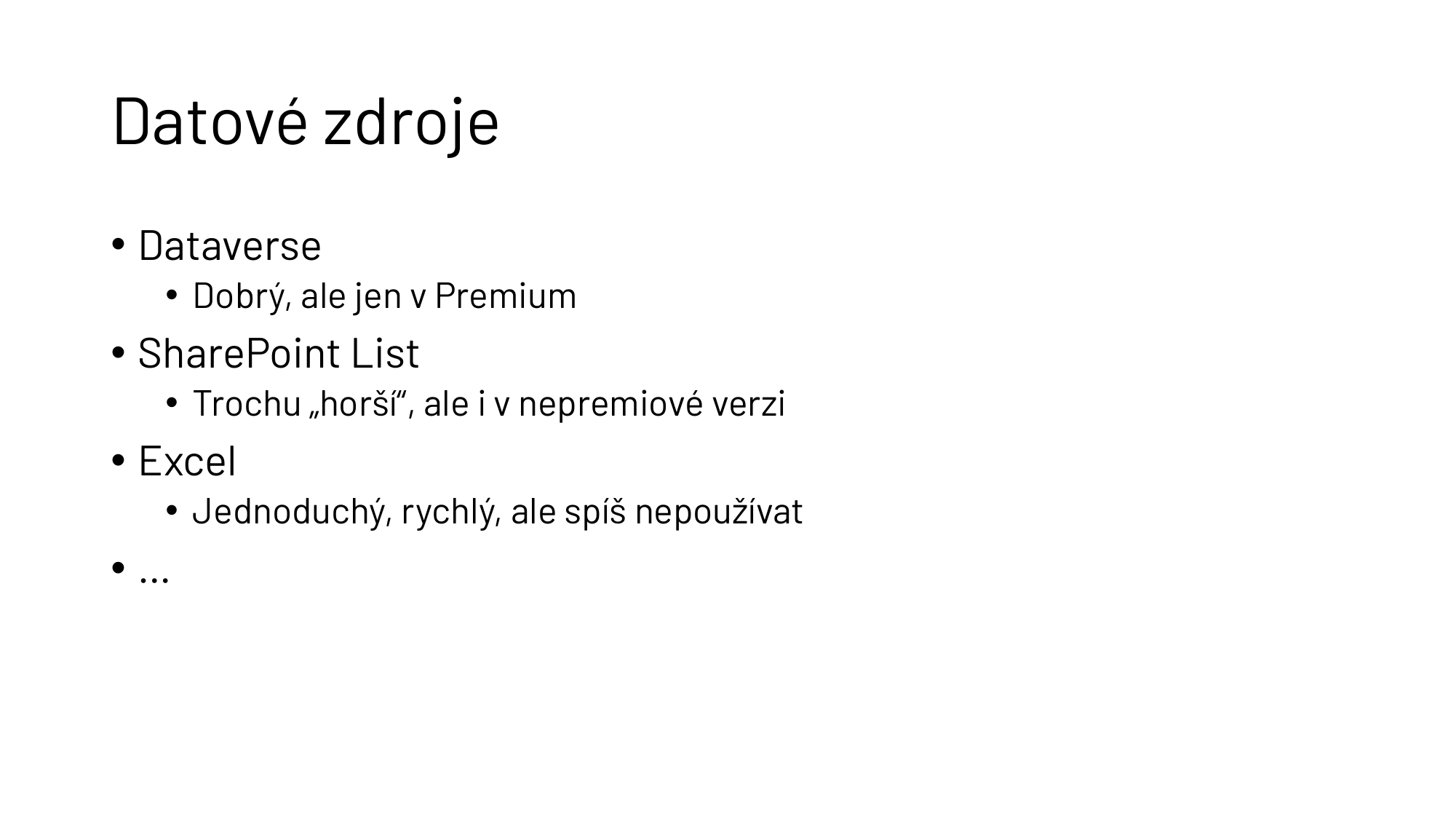

# Datové zdroje
Dataverse
Dobrý, ale jen v Premium
SharePoint List
Trochu „horší“, ale i v nepremiové verzi
Excel
Jednoduchý, rychlý, ale spíš nepoužívat
…